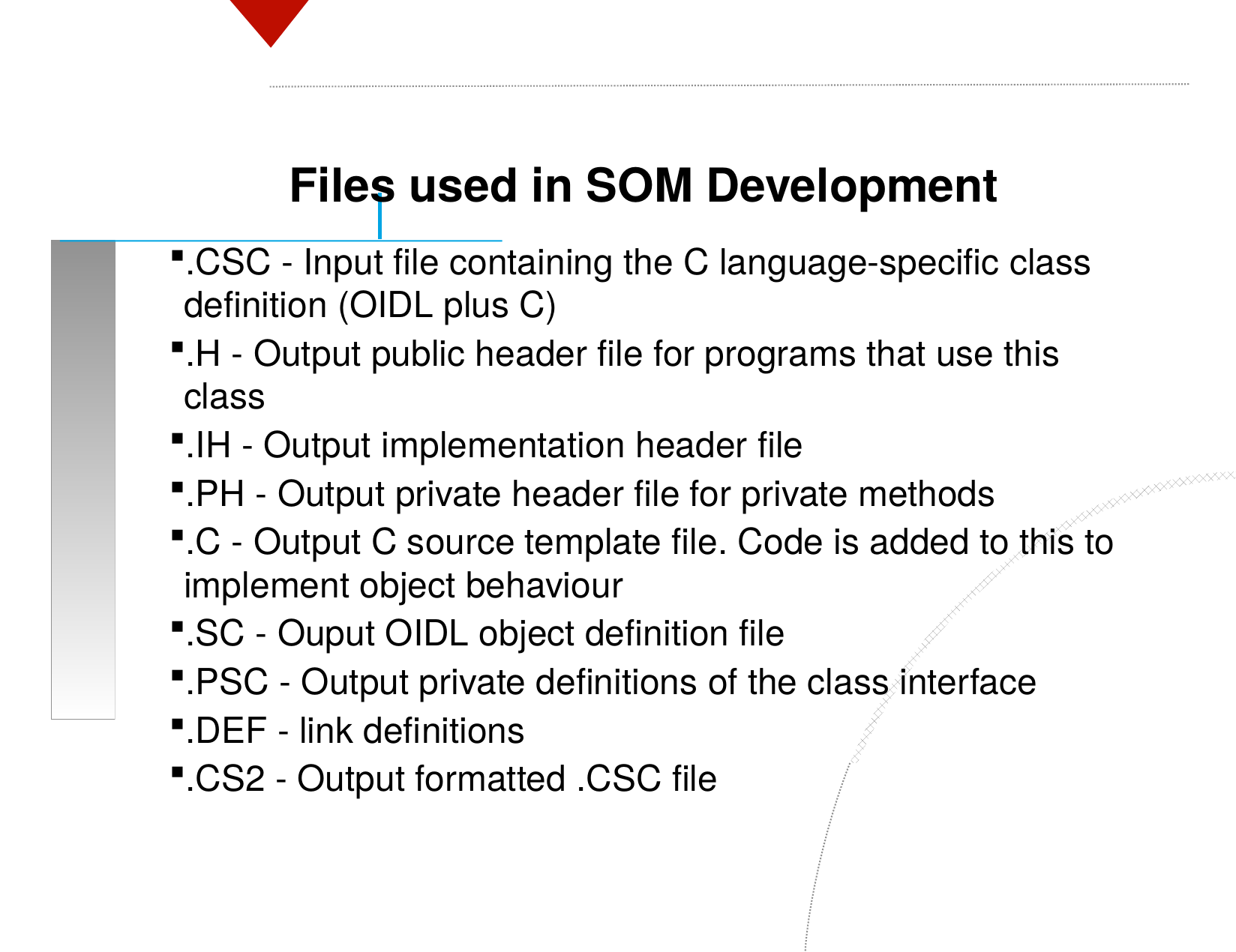

Files used in SOM Development
.CSC - Input file containing the C language-specific class definition (OIDL plus C)
.H - Output public header file for programs that use this class
.IH - Output implementation header file
.PH - Output private header file for private methods
.C - Output C source template file. Code is added to this to implement object behaviour
.SC - Ouput OIDL object definition file
.PSC - Output private definitions of the class interface
.DEF - link definitions
.CS2 - Output formatted .CSC file